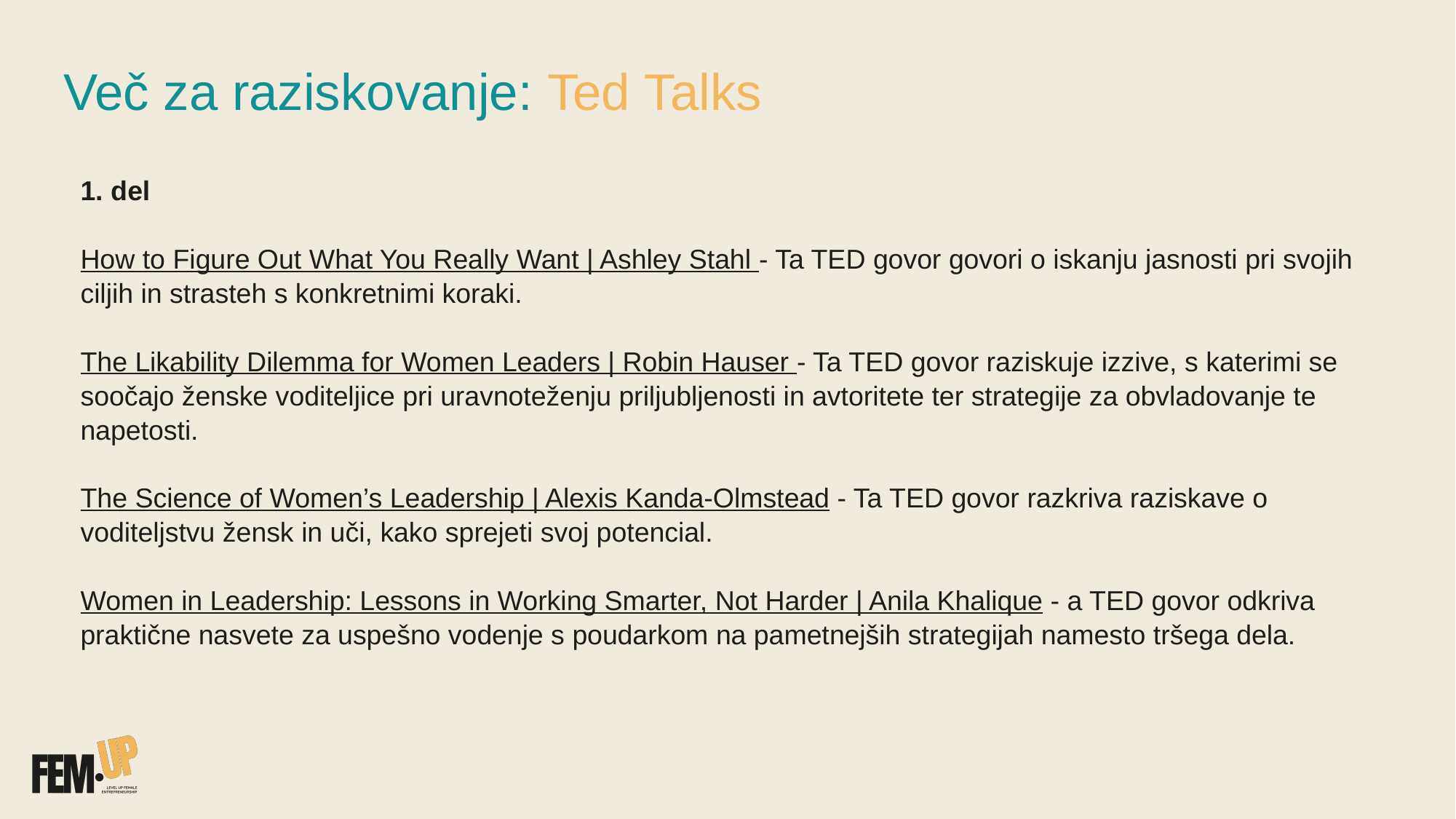

# Več za raziskovanje: Ted Talks
1. del

How to Figure Out What You Really Want | Ashley Stahl - Ta TED govor govori o iskanju jasnosti pri svojih ciljih in strasteh s konkretnimi koraki.

The Likability Dilemma for Women Leaders | Robin Hauser - Ta TED govor raziskuje izzive, s katerimi se soočajo ženske voditeljice pri uravnoteženju priljubljenosti in avtoritete ter strategije za obvladovanje te napetosti.
​
The Science of Women’s Leadership | Alexis Kanda-Olmstead - Ta TED govor razkriva raziskave o voditeljstvu žensk in uči, kako sprejeti svoj potencial.​

Women in Leadership: Lessons in Working Smarter, Not Harder | Anila Khalique - a TED govor odkriva praktične nasvete za uspešno vodenje s poudarkom na pametnejših strategijah namesto tršega dela.​